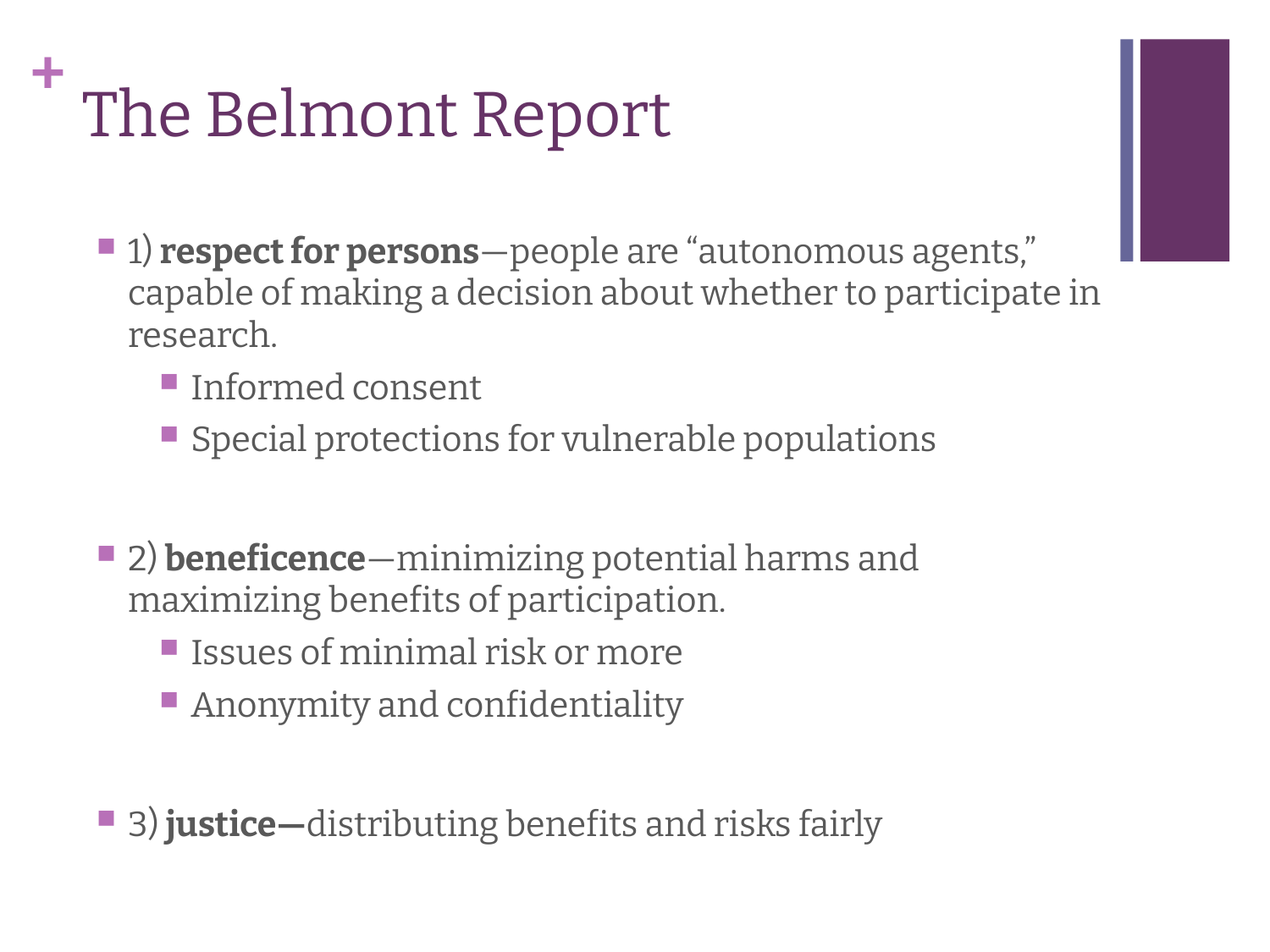

# The Belmont Report
1) respect for persons—people are “autonomous agents,” capable of making a decision about whether to participate in research.
Informed consent
Special protections for vulnerable populations

2) beneficence—minimizing potential harms and maximizing benefits of participation.
Issues of minimal risk or more
Anonymity and confidentiality

3) justice—distributing benefits and risks fairly